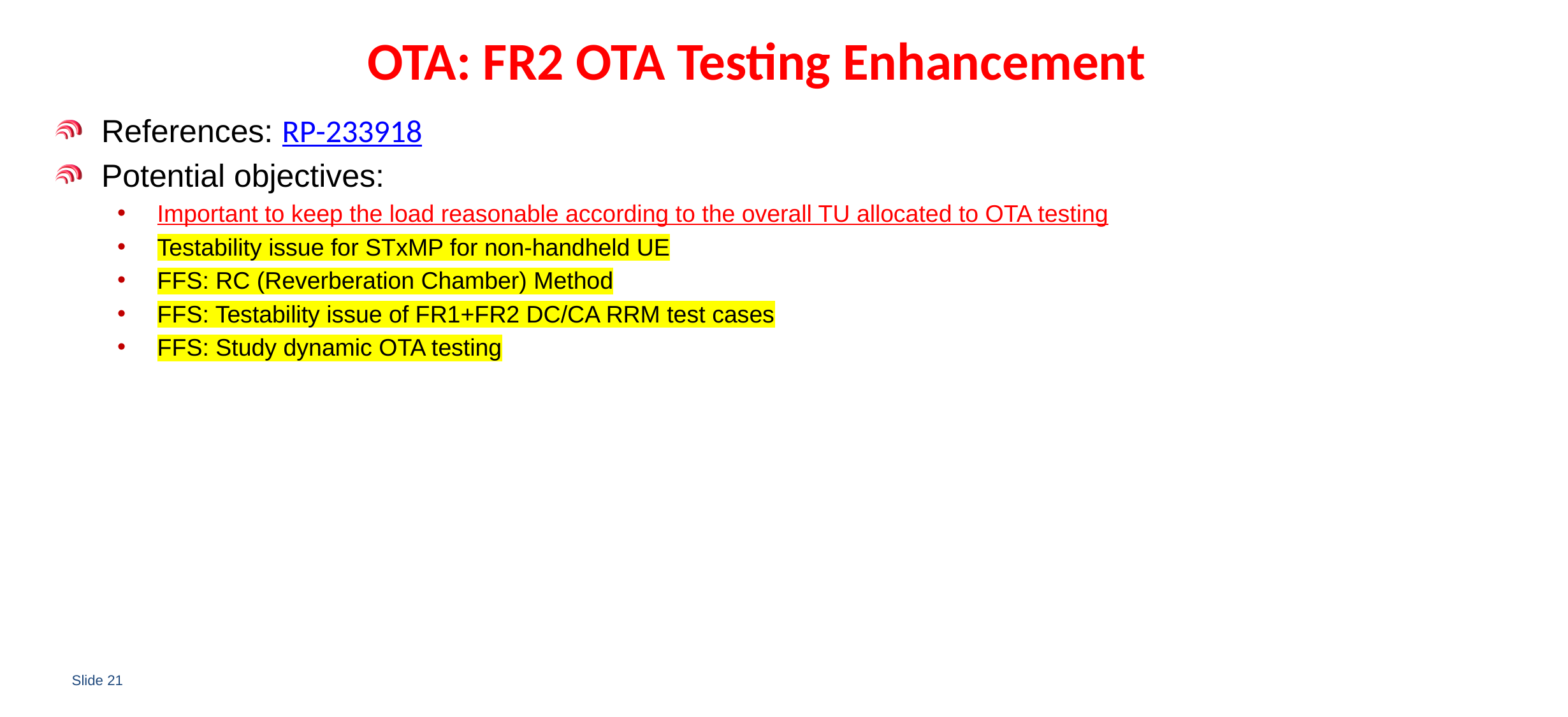

# OTA: FR2 OTA Testing Enhancement
References: RP-233918
Potential objectives:
Important to keep the load reasonable according to the overall TU allocated to OTA testing
Testability issue for STxMP for non-handheld UE
FFS: RC (Reverberation Chamber) Method
FFS: Testability issue of FR1+FR2 DC/CA RRM test cases
FFS: Study dynamic OTA testing